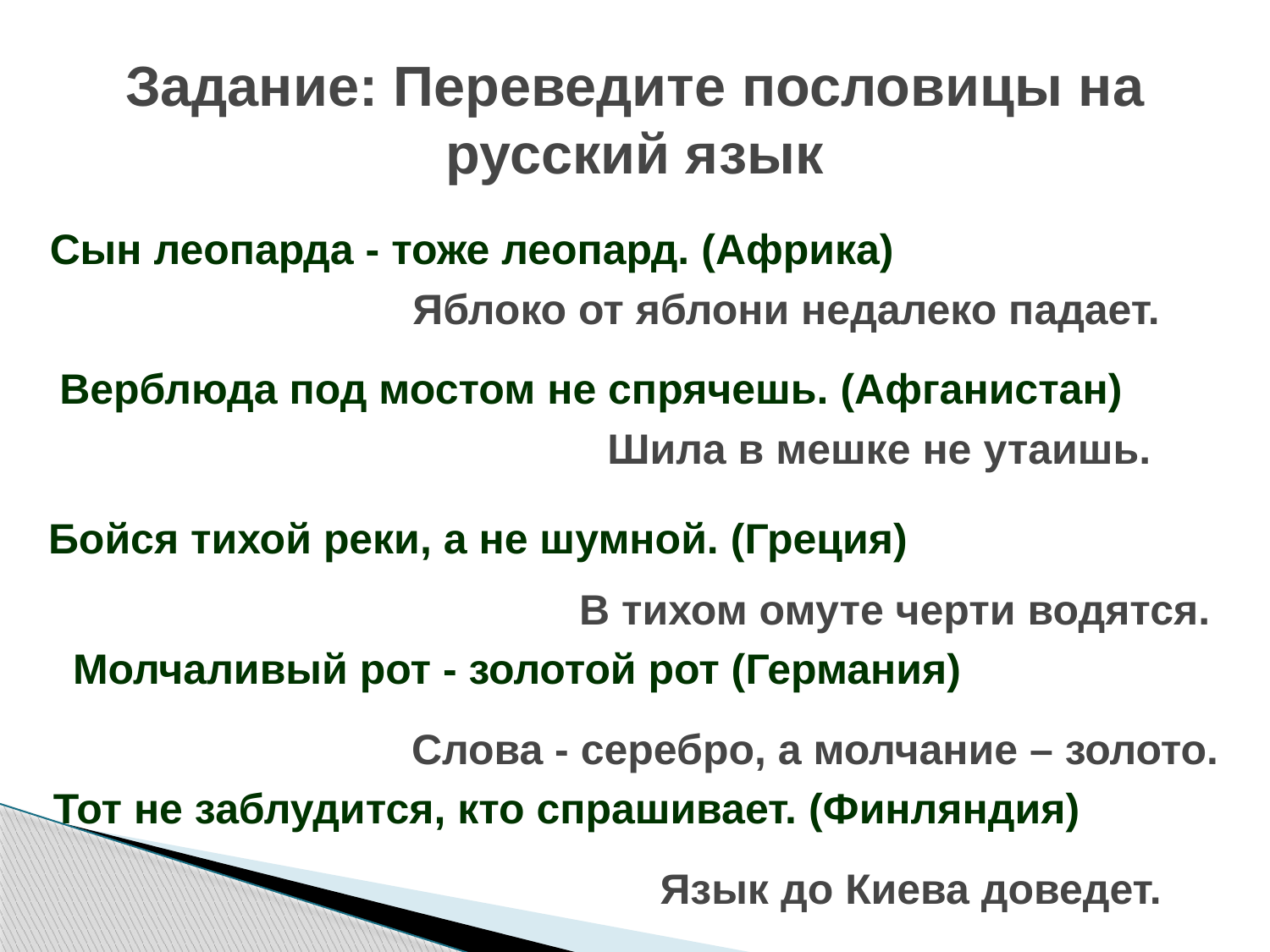

# Задание: Переведите пословицы на русский язык
Сын леопарда - тоже леопард. (Африка)
Яблоко от яблони недалеко падает.
Верблюда под мостом не спрячешь. (Афганистан)
Шила в мешке не утаишь.
Бойся тихой реки, а не шумной. (Греция)
В тихом омуте черти водятся.
Молчаливый рот - золотой рот (Германия)
Слова - серебро, а молчание – золото.
Тот не заблудится, кто спрашивает. (Финляндия)
Язык до Киева доведет.